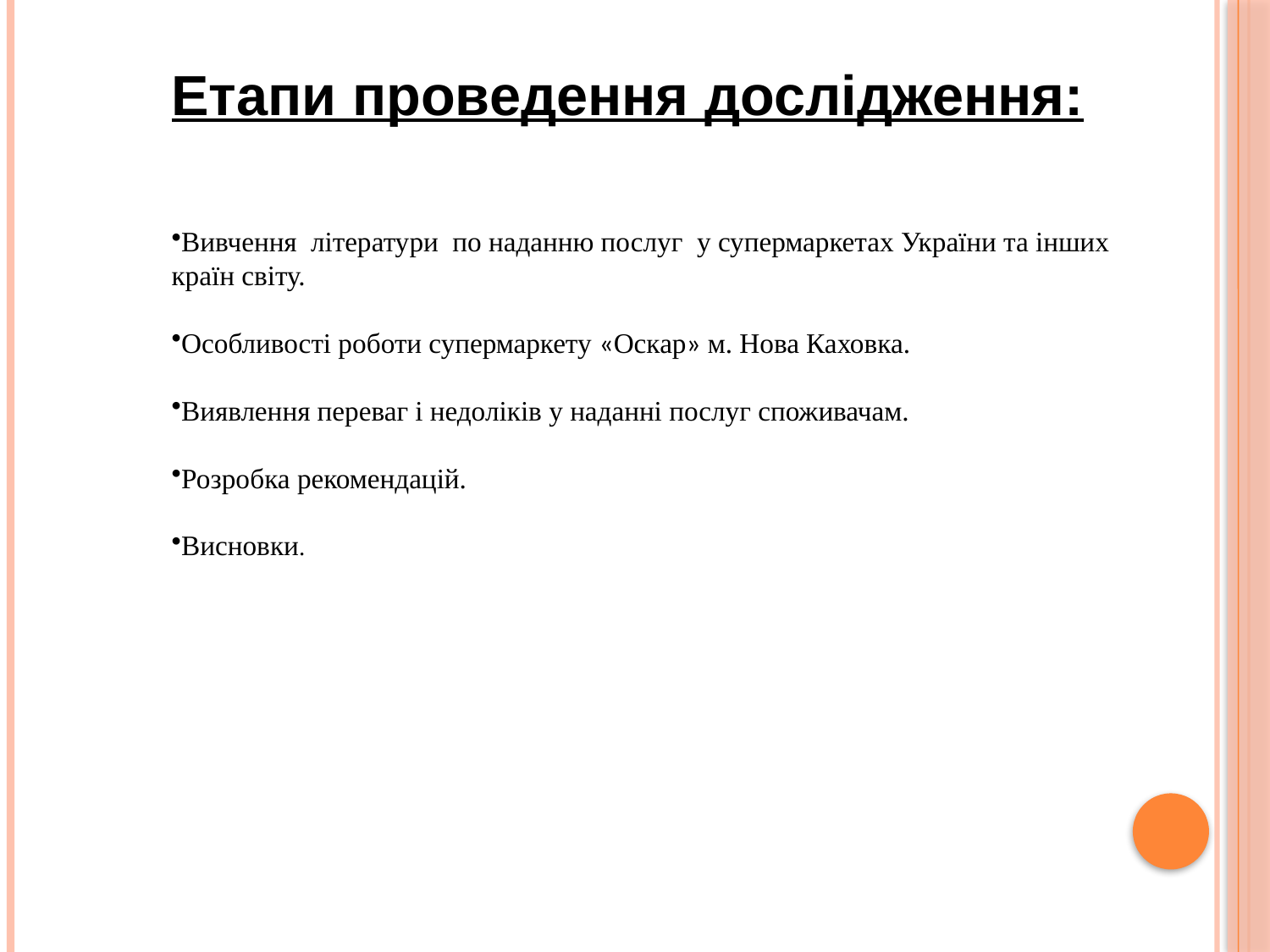

Етапи проведення дослідження:

Вивчення  літератури  по наданню послуг  у супермаркетах України та інших країн світу.

Особливості роботи супермаркету «Оскар» м. Нова Каховка.

Виявлення переваг і недоліків у наданні послуг споживачам.

Розробка рекомендацій.

Висновки.